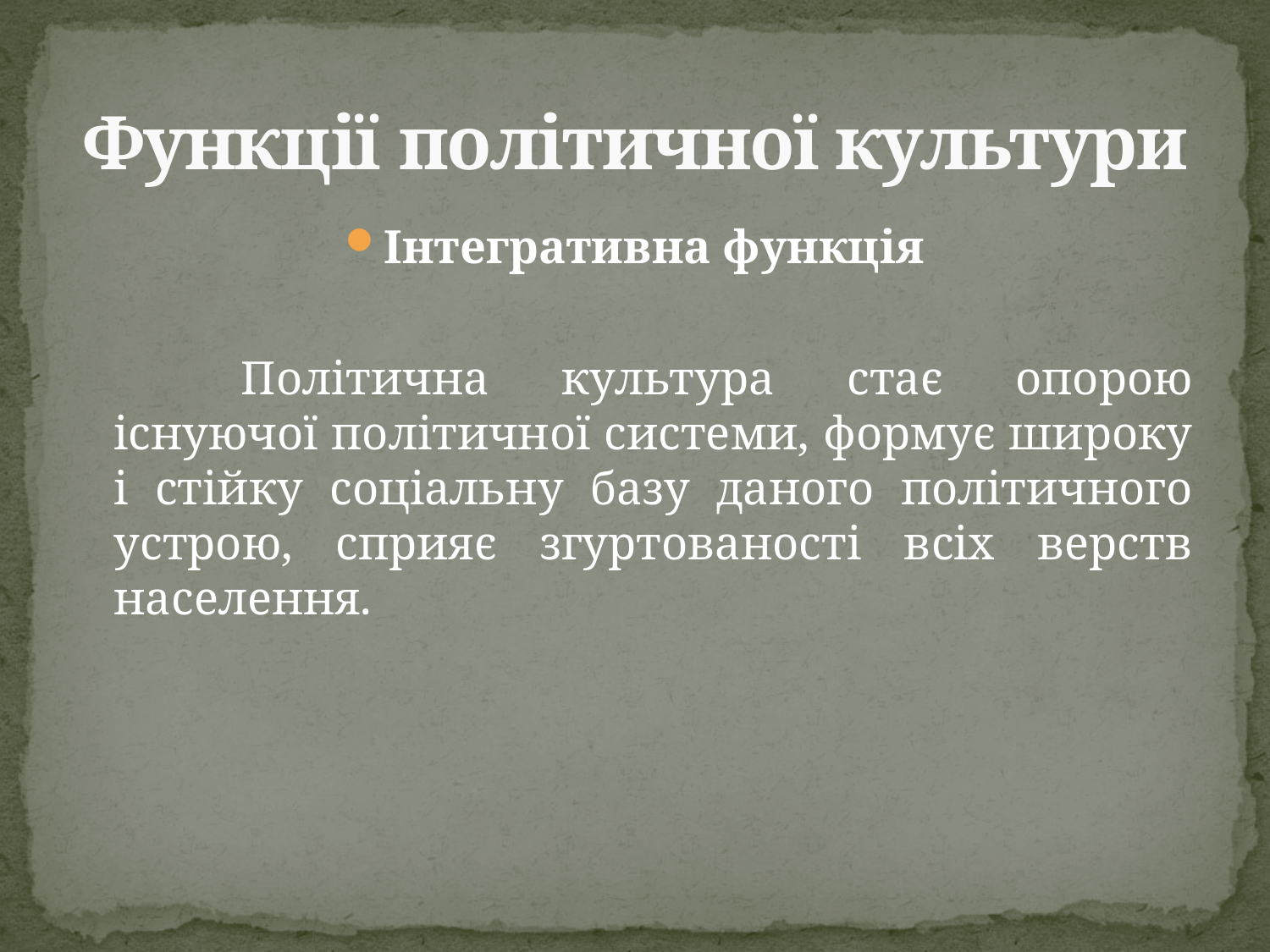

# Функції політичної культури
Інтегративна функція

		Політична культура стає опорою існуючої політичної системи, формує широку і стійку соціальну базу даного політичного устрою, сприяє згуртованості всіх верств населення.